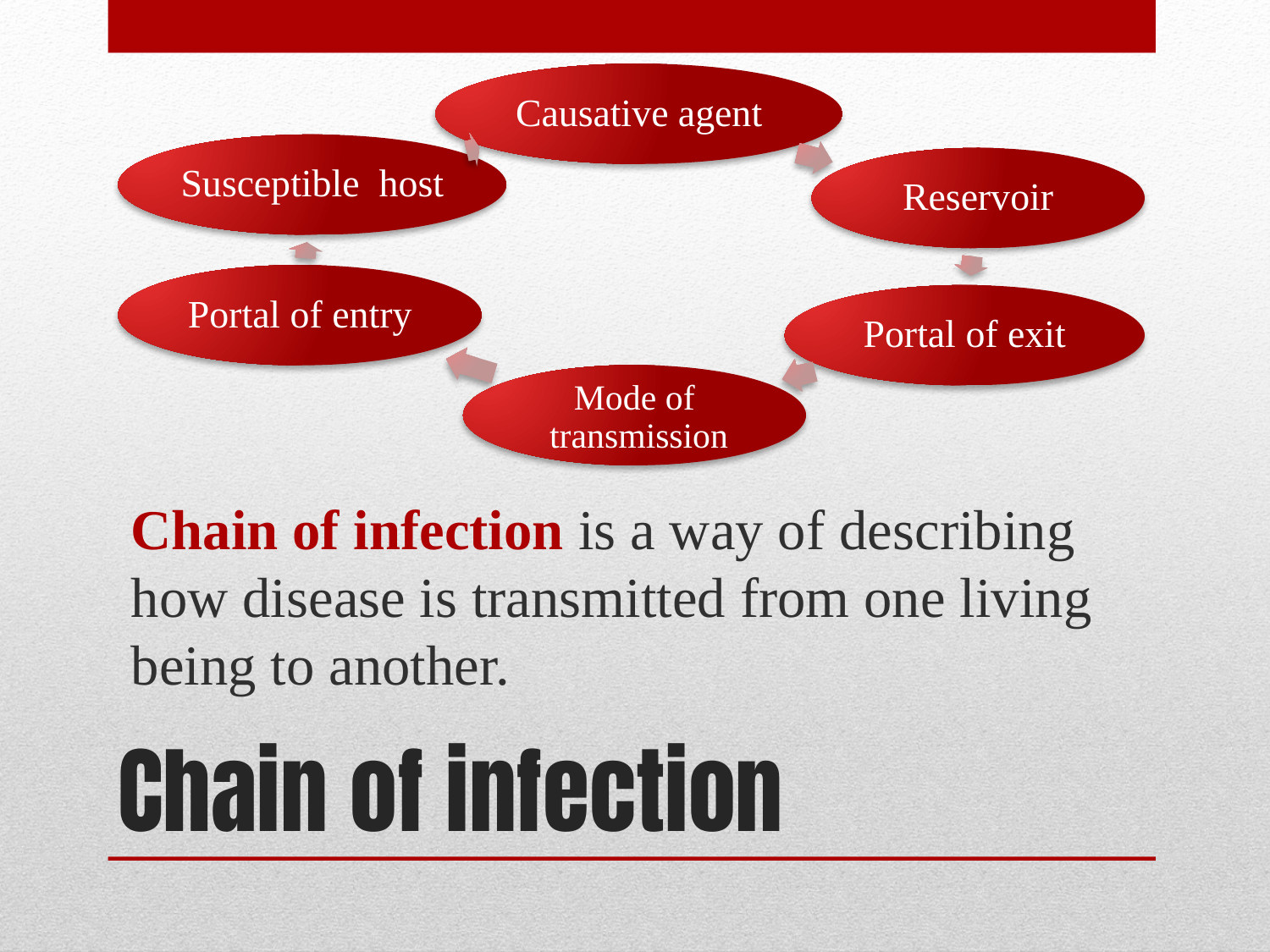

Causative agent

Reservoir

Portal of exit

Mode of
 transmission

Portal of entry

Susceptible  host

Chain of infection is a way of describing how disease is transmitted from one living being to another.
# Chain of infection